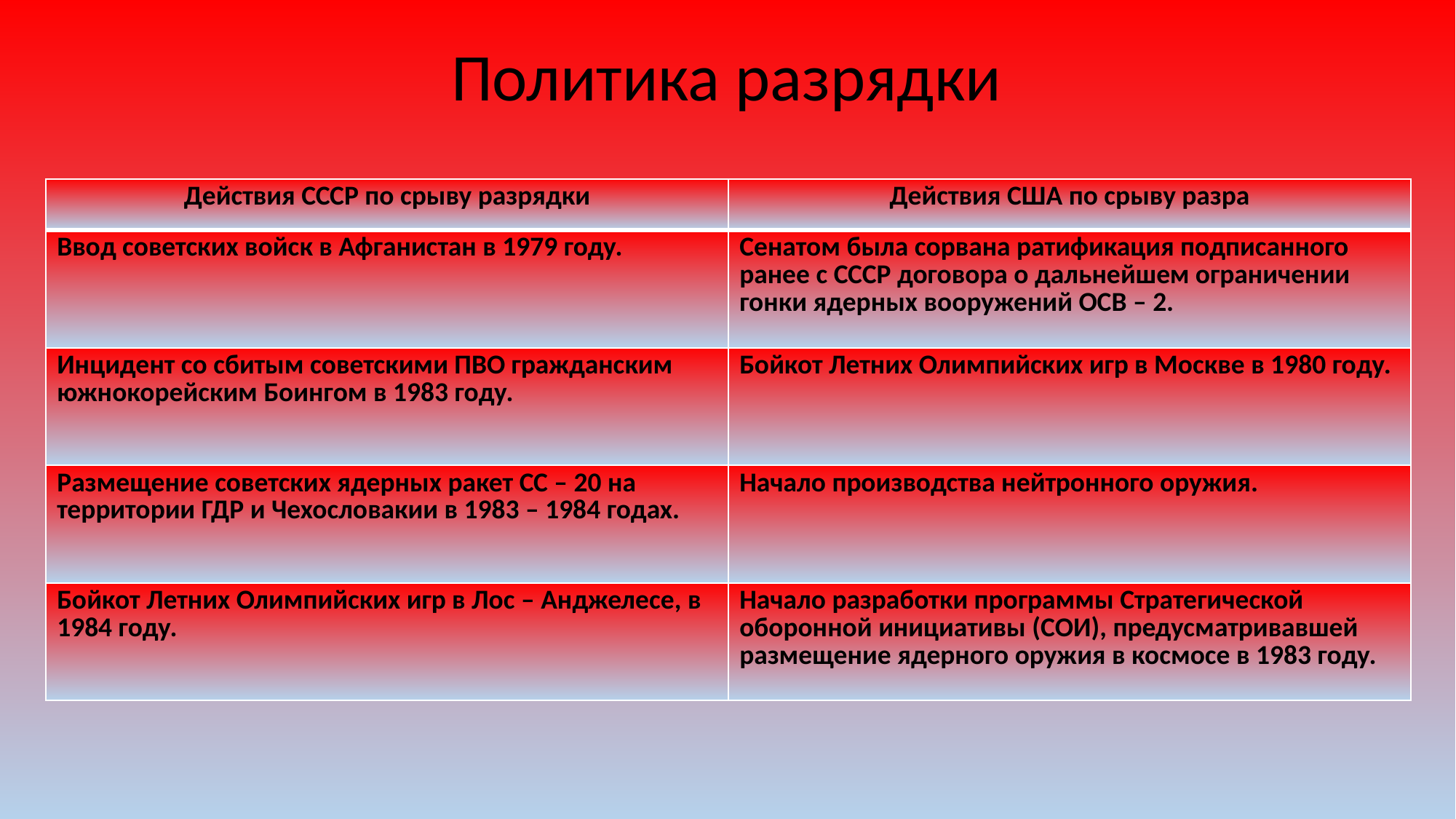

# Политика разрядки
| Действия СССР по срыву разрядки | Действия США по срыву разра |
| --- | --- |
| Ввод советских войск в Афганистан в 1979 году. | Сенатом была сорвана ратификация подписанного ранее с СССР договора о дальнейшем ограничении гонки ядерных вооружений ОСВ – 2. |
| Инцидент со сбитым советскими ПВО гражданским южнокорейским Боингом в 1983 году. | Бойкот Летних Олимпийских игр в Москве в 1980 году. |
| Размещение советских ядерных ракет СС – 20 на территории ГДР и Чехословакии в 1983 – 1984 годах. | Начало производства нейтронного оружия. |
| Бойкот Летних Олимпийских игр в Лос – Анджелесе, в 1984 году. | Начало разработки программы Стратегической оборонной инициативы (СОИ), предусматривавшей размещение ядерного оружия в космосе в 1983 году. |